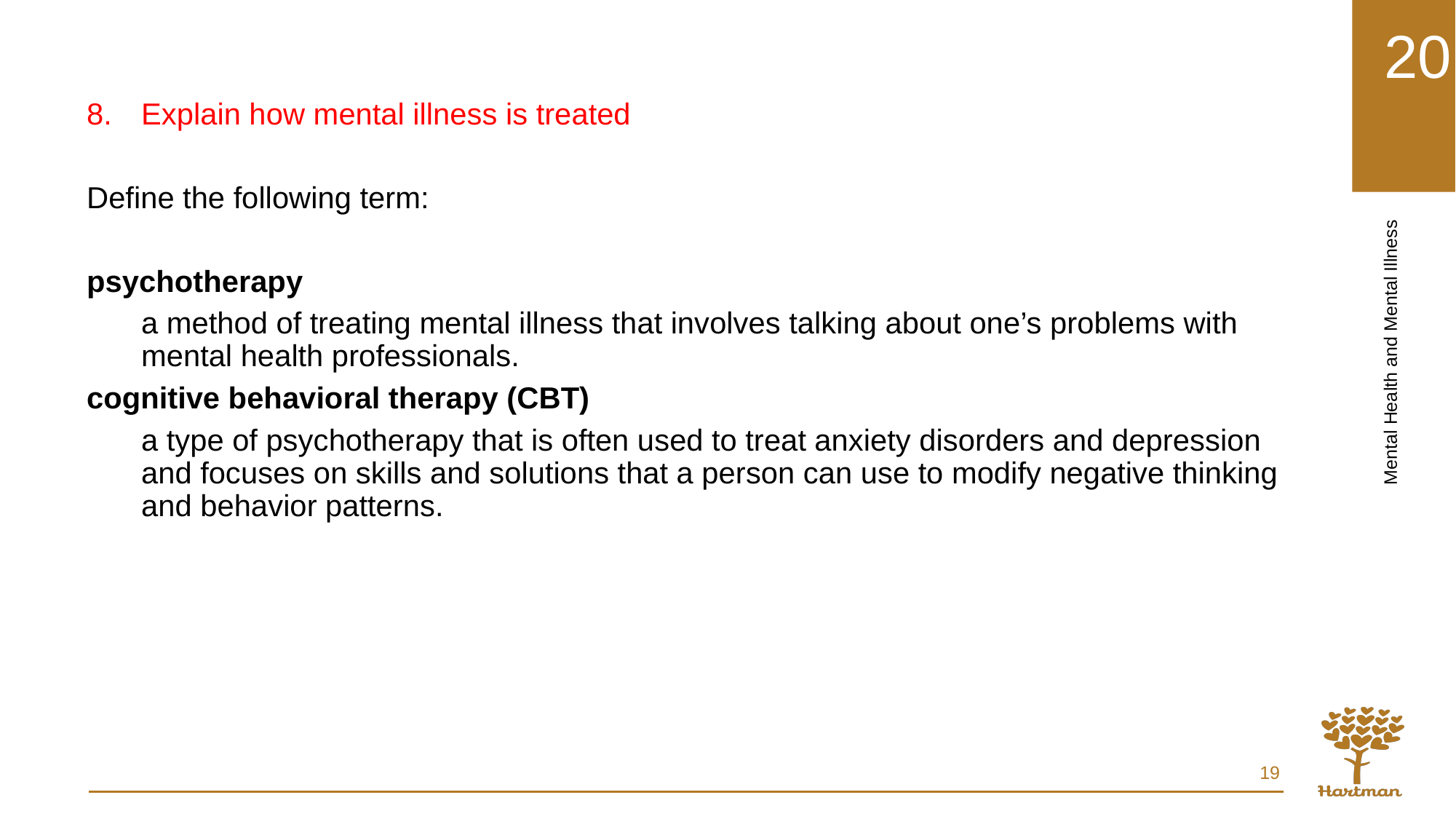

Explain how mental illness is treated

Define the following term:

psychotherapy
a method of treating mental illness that involves talking about one’s problems with mental health professionals.
cognitive behavioral therapy (CBT)
a type of psychotherapy that is often used to treat anxiety disorders and depression and focuses on skills and solutions that a person can use to modify negative thinking and behavior patterns.

19